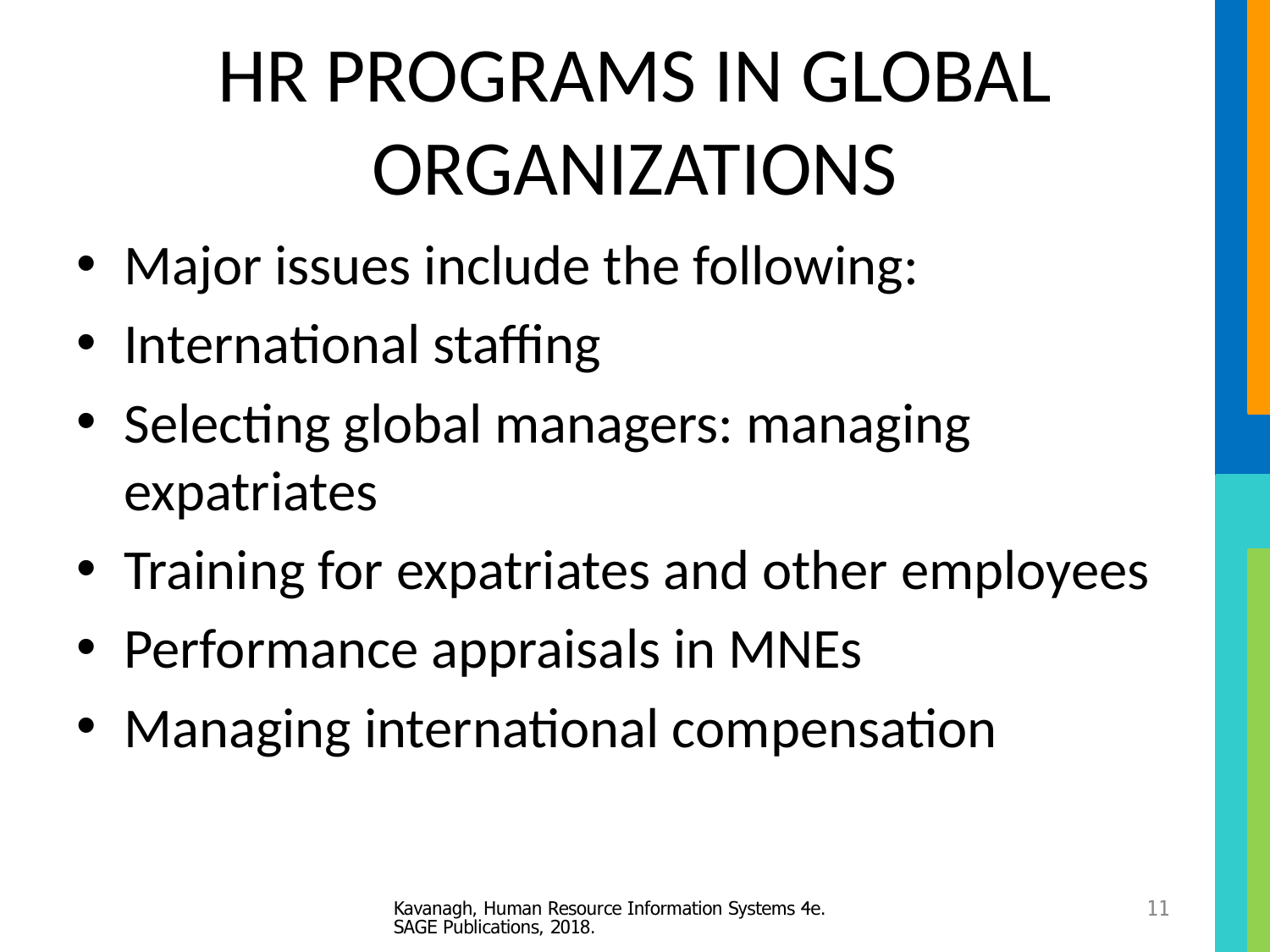

# HR PROGRAMS IN GLOBAL ORGANIZATIONS
Major issues include the following:
International staffing
Selecting global managers: managing expatriates
Training for expatriates and other employees
Performance appraisals in MNEs
Managing international compensation

Kavanagh, Human Resource Information Systems 4e. SAGE Publications, 2018.
11